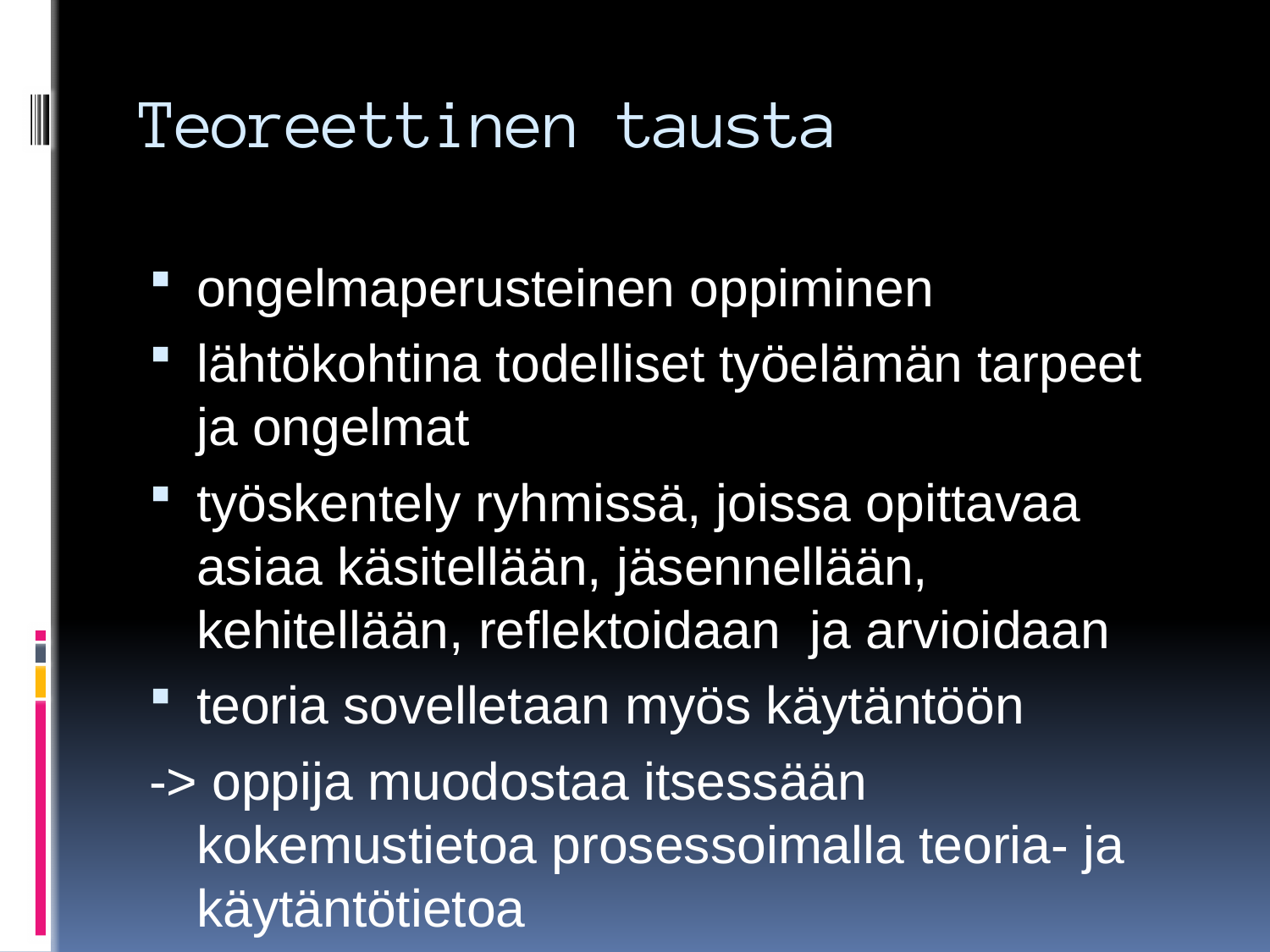

# Teoreettinen tausta
ongelmaperusteinen oppiminen
lähtökohtina todelliset työelämän tarpeet ja ongelmat
työskentely ryhmissä, joissa opittavaa asiaa käsitellään, jäsennellään, kehitellään, reflektoidaan  ja arvioidaan
teoria sovelletaan myös käytäntöön
-> oppija muodostaa itsessään kokemustietoa prosessoimalla teoria- ja käytäntötietoa